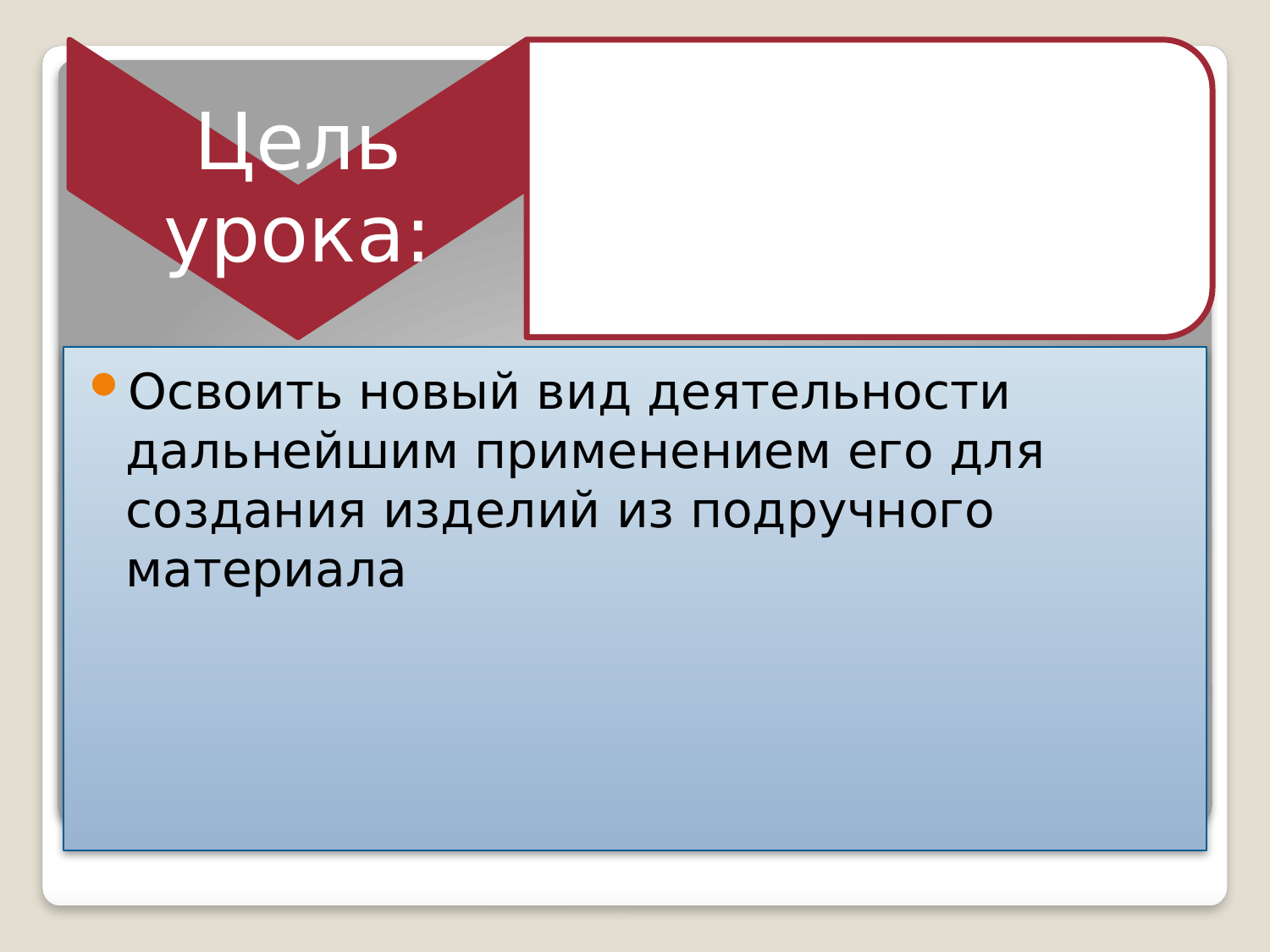

Цель урока:
Освоить новый вид деятельности дальнейшим применением его для создания изделий из подручного материала